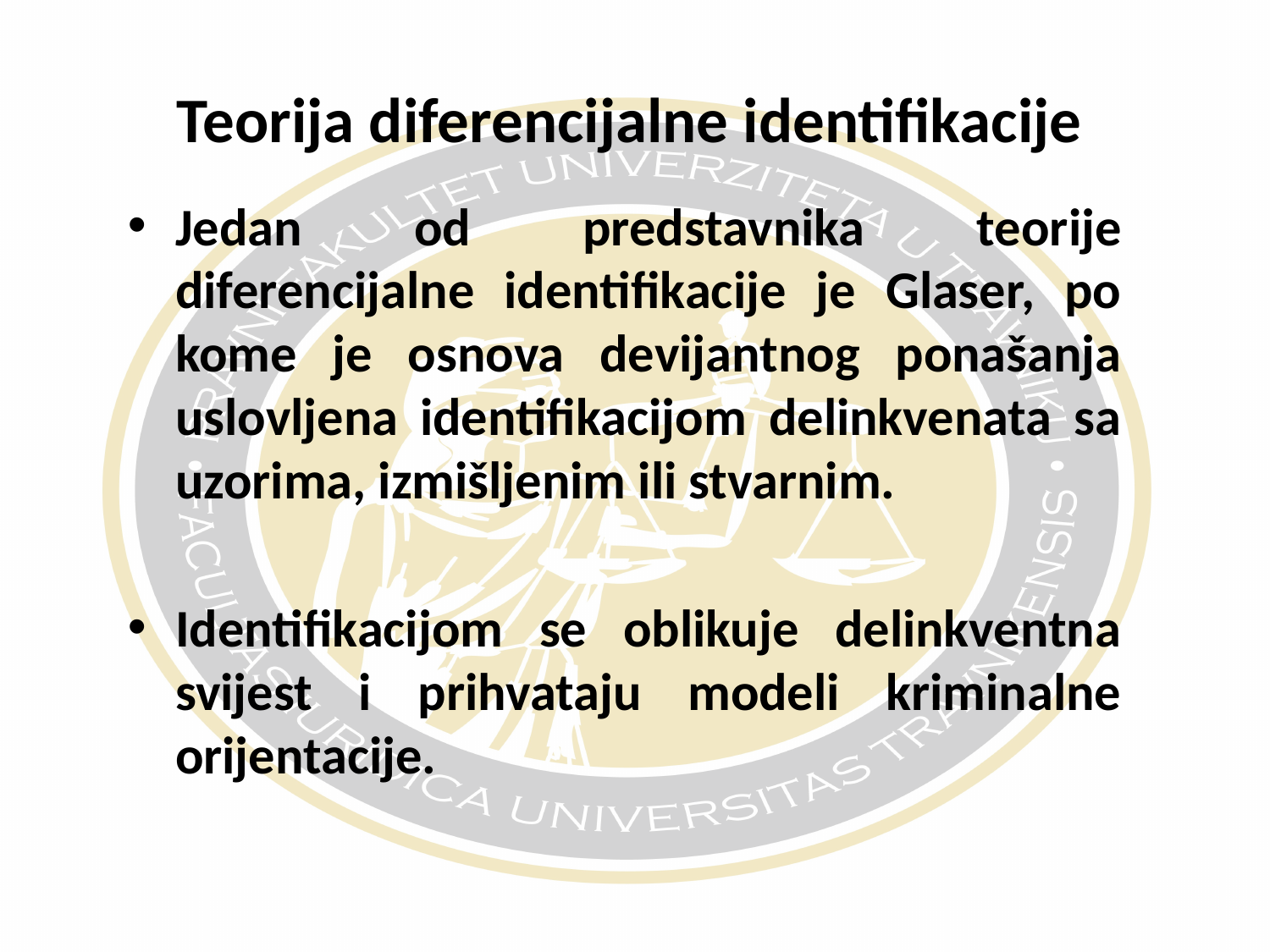

# Teorija diferencijalne identifikacije
Jedan od predstavnika teorije diferencijalne identifikacije je Glaser, po kome je osnova devijantnog ponašanja uslovljena identifikacijom delinkvenata sa uzorima, izmišljenim ili stvarnim.

Identifikacijom se oblikuje delinkventna svijest i prihvataju modeli kriminalne orijentacije.